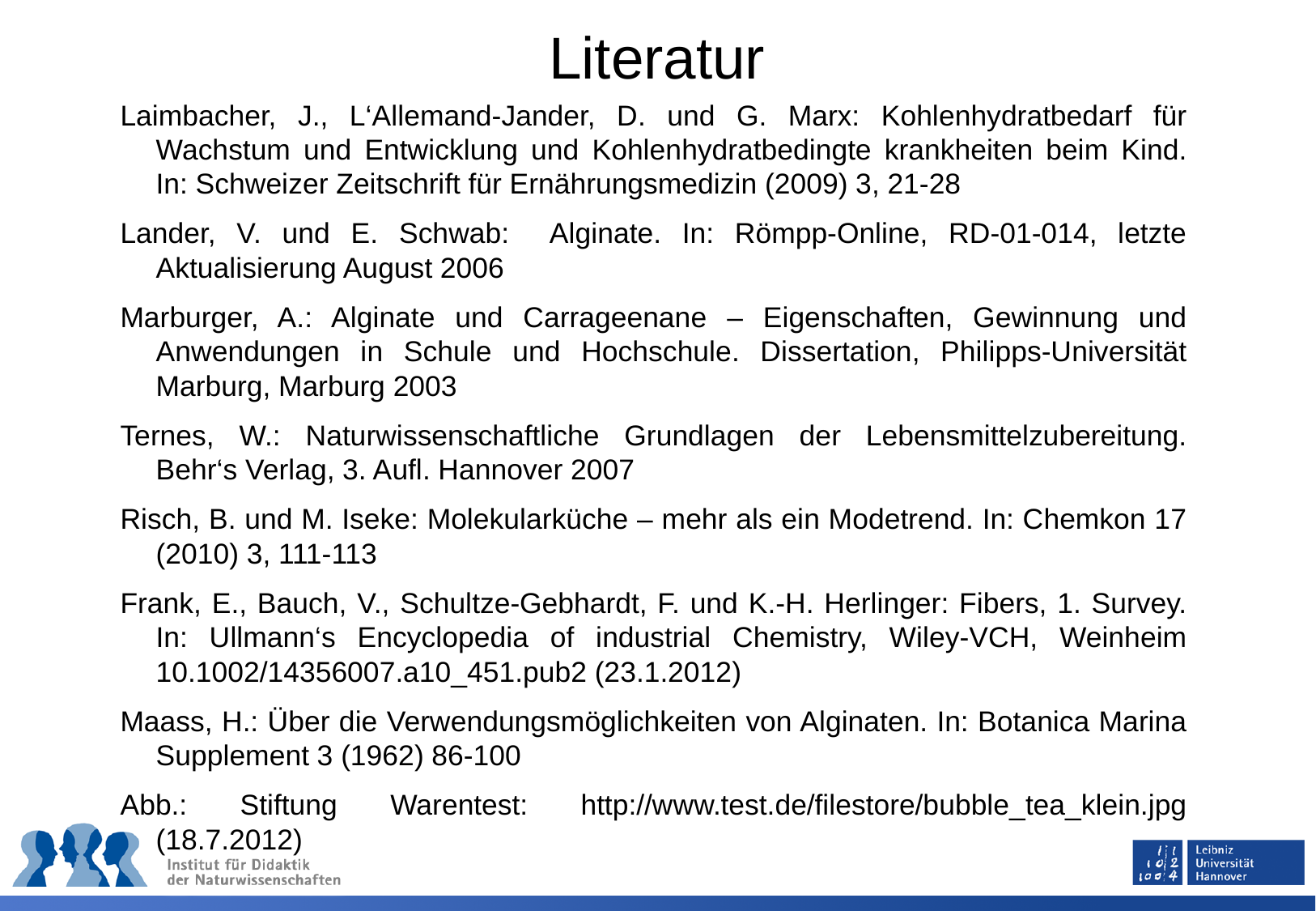

# Literatur
Laimbacher, J., L‘Allemand-Jander, D. und G. Marx: Kohlenhydratbedarf für Wachstum und Entwicklung und Kohlenhydratbedingte krankheiten beim Kind. In: Schweizer Zeitschrift für Ernährungsmedizin (2009) 3, 21-28
Lander, V. und E. Schwab:  Alginate. In: Römpp-Online, RD-01-014, letzte Aktualisierung August 2006
Marburger, A.: Alginate und Carrageenane – Eigenschaften, Gewinnung und Anwendungen in Schule und Hochschule. Dissertation, Philipps-Universität Marburg, Marburg 2003
Ternes, W.: Naturwissenschaftliche Grundlagen der Lebensmittelzubereitung. Behr‘s Verlag, 3. Aufl. Hannover 2007
Risch, B. und M. Iseke: Molekularküche – mehr als ein Modetrend. In: Chemkon 17 (2010) 3, 111-113
Frank, E., Bauch, V., Schultze-Gebhardt, F. und K.-H. Herlinger: Fibers, 1. Survey. In: Ullmann‘s Encyclopedia of industrial Chemistry, Wiley-VCH, Weinheim 10.1002/14356007.a10_451.pub2 (23.1.2012)
Maass, H.: Über die Verwendungsmöglichkeiten von Alginaten. In: Botanica Marina Supplement 3 (1962) 86-100
Abb.: Stiftung Warentest: http://www.test.de/filestore/bubble_tea_klein.jpg (18.7.2012)